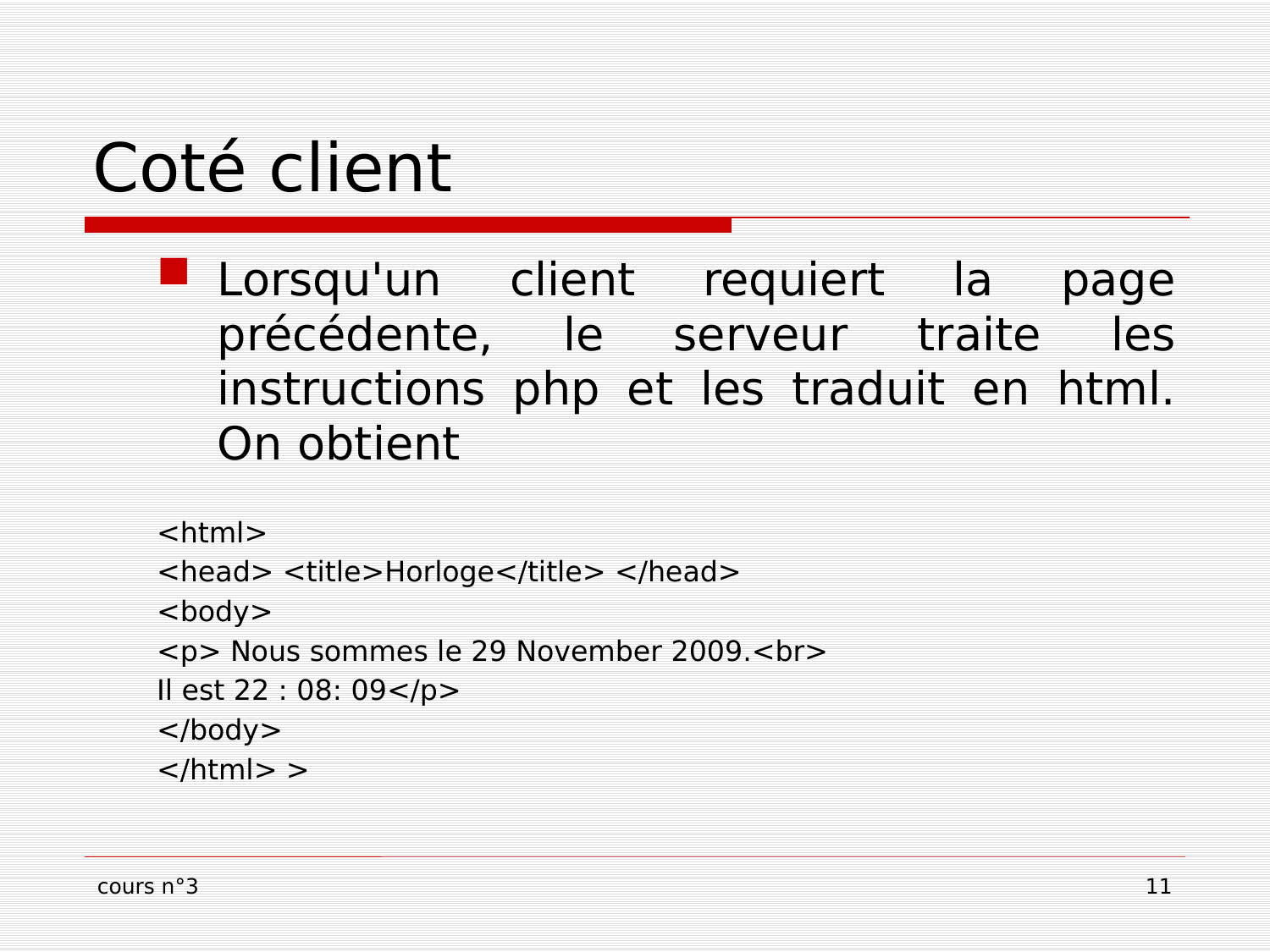

# Coté client
Lorsqu'un client requiert la page précédente, le serveur traite les instructions php et les traduit en html. On obtient

<html>
<head> <title>Horloge</title> </head>
<body>
<p> Nous sommes le 29 November 2009.<br>
Il est 22 : 08: 09</p>
</body>
</html> >
cours n°3
11